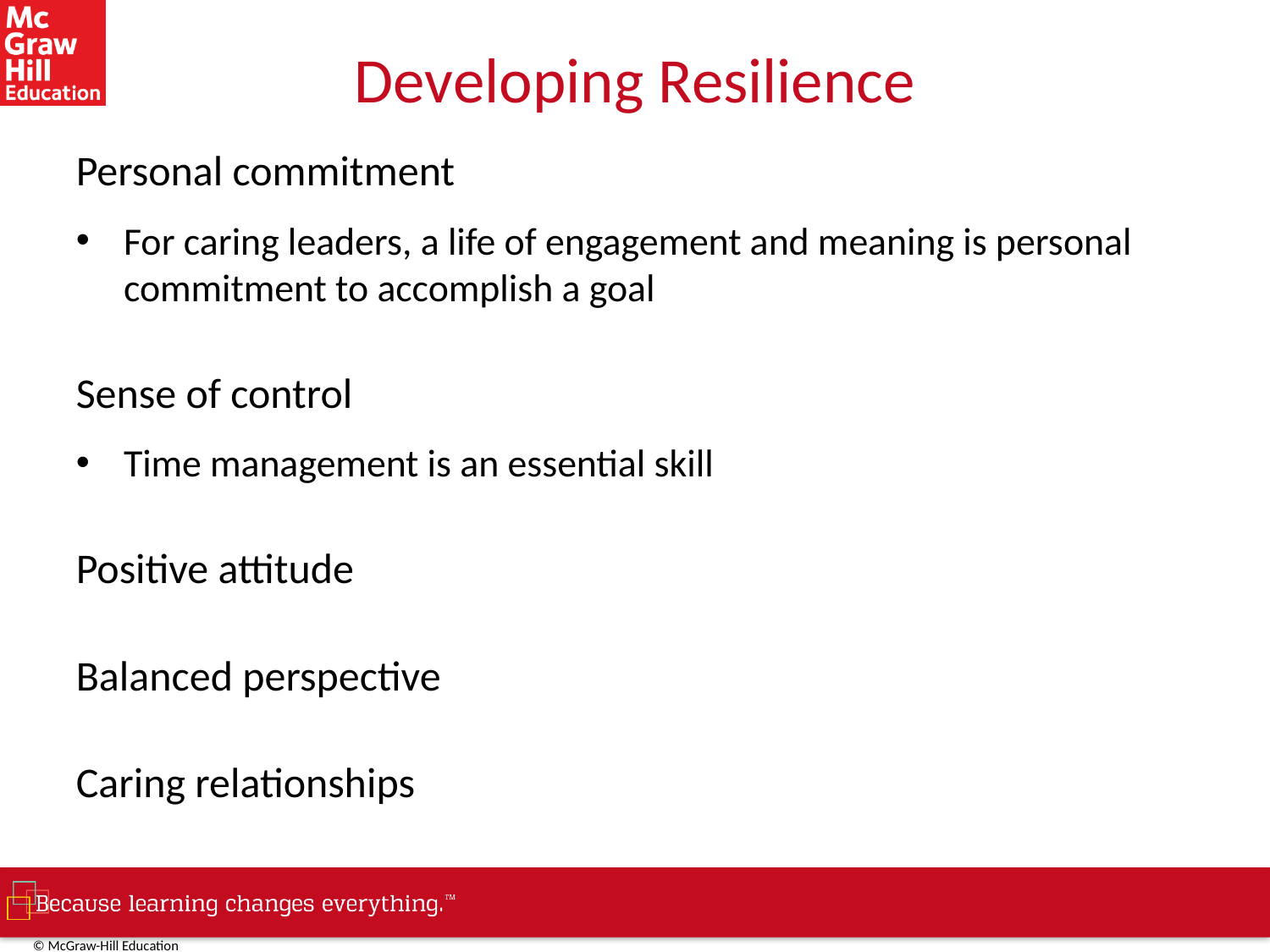

# Developing Resilience
Personal commitment
For caring leaders, a life of engagement and meaning is personal commitment to accomplish a goal

Sense of control
Time management is an essential skill

Positive attitude

Balanced perspective

Caring relationships